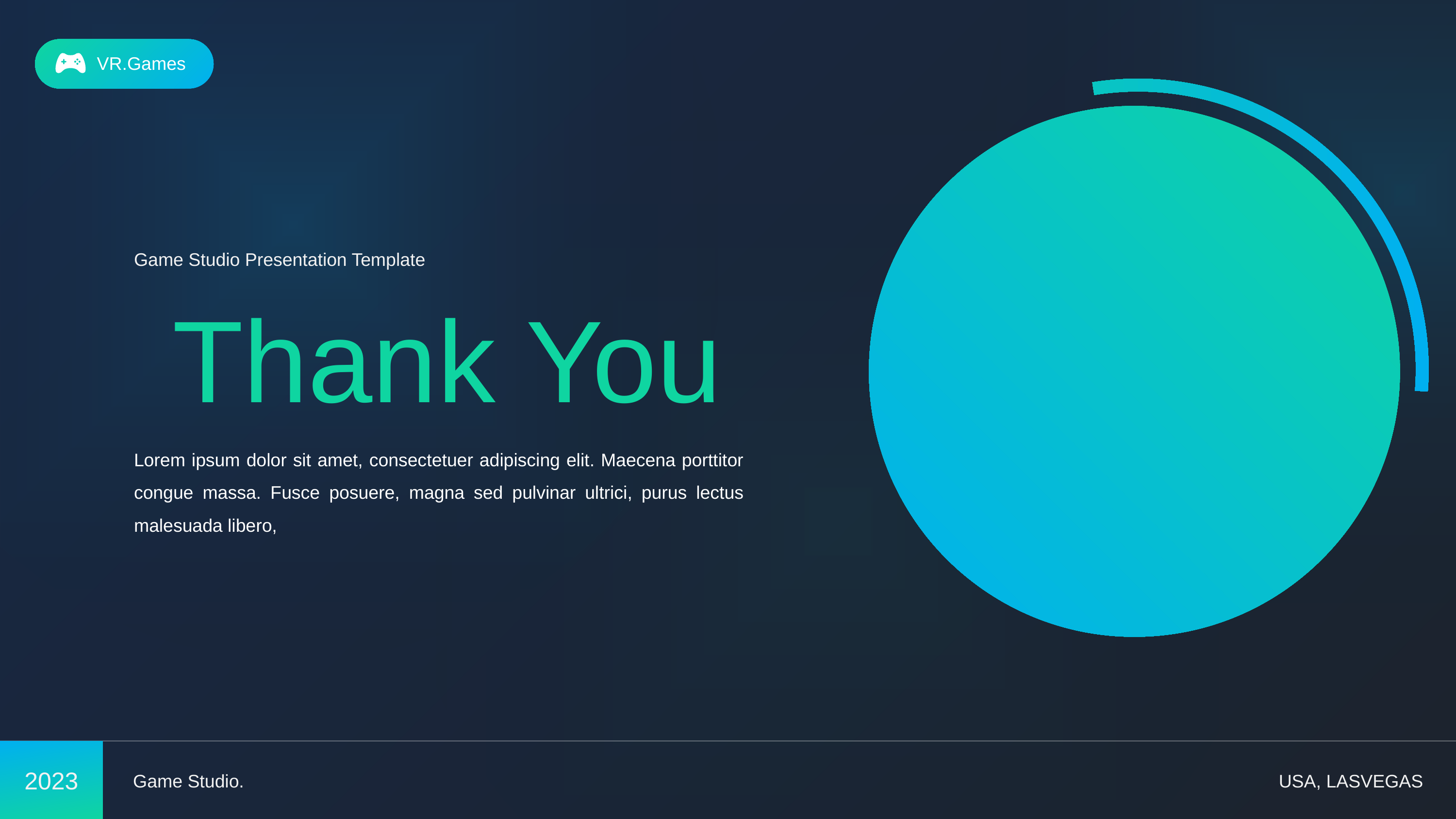

VR.Games

Game Studio Presentation Template
Thank You
Lorem ipsum dolor sit amet, consectetuer adipiscing elit. Maecena porttitor congue massa. Fusce posuere, magna sed pulvinar ultrici, purus lectus malesuada libero,
2023
Game Studio.
USA, LASVEGAS